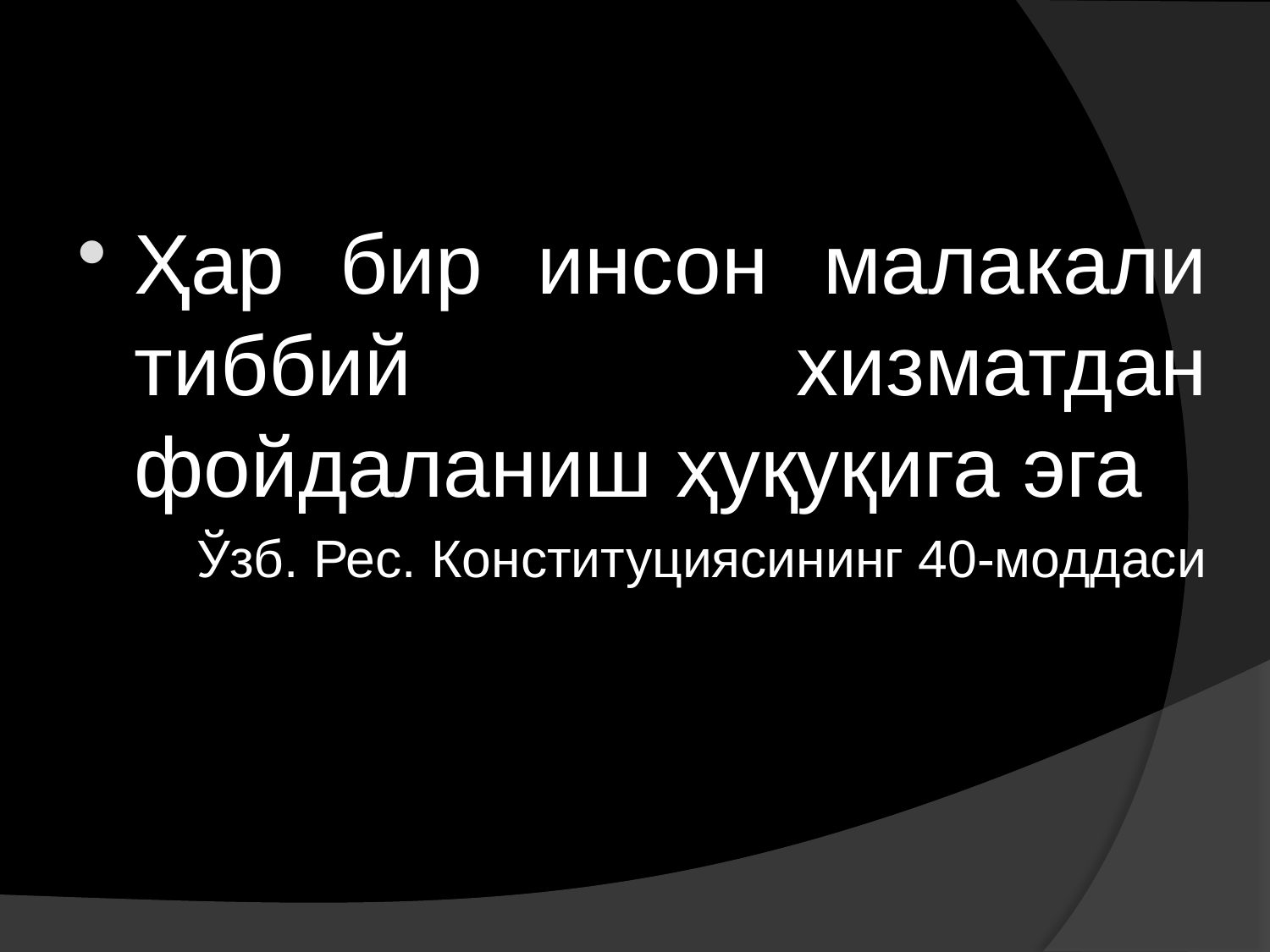

Ҳар бир инсон малакали тиббий хизматдан фойдаланиш ҳуқуқига эга
Ўзб. Рес. Конституциясининг 40-моддаси